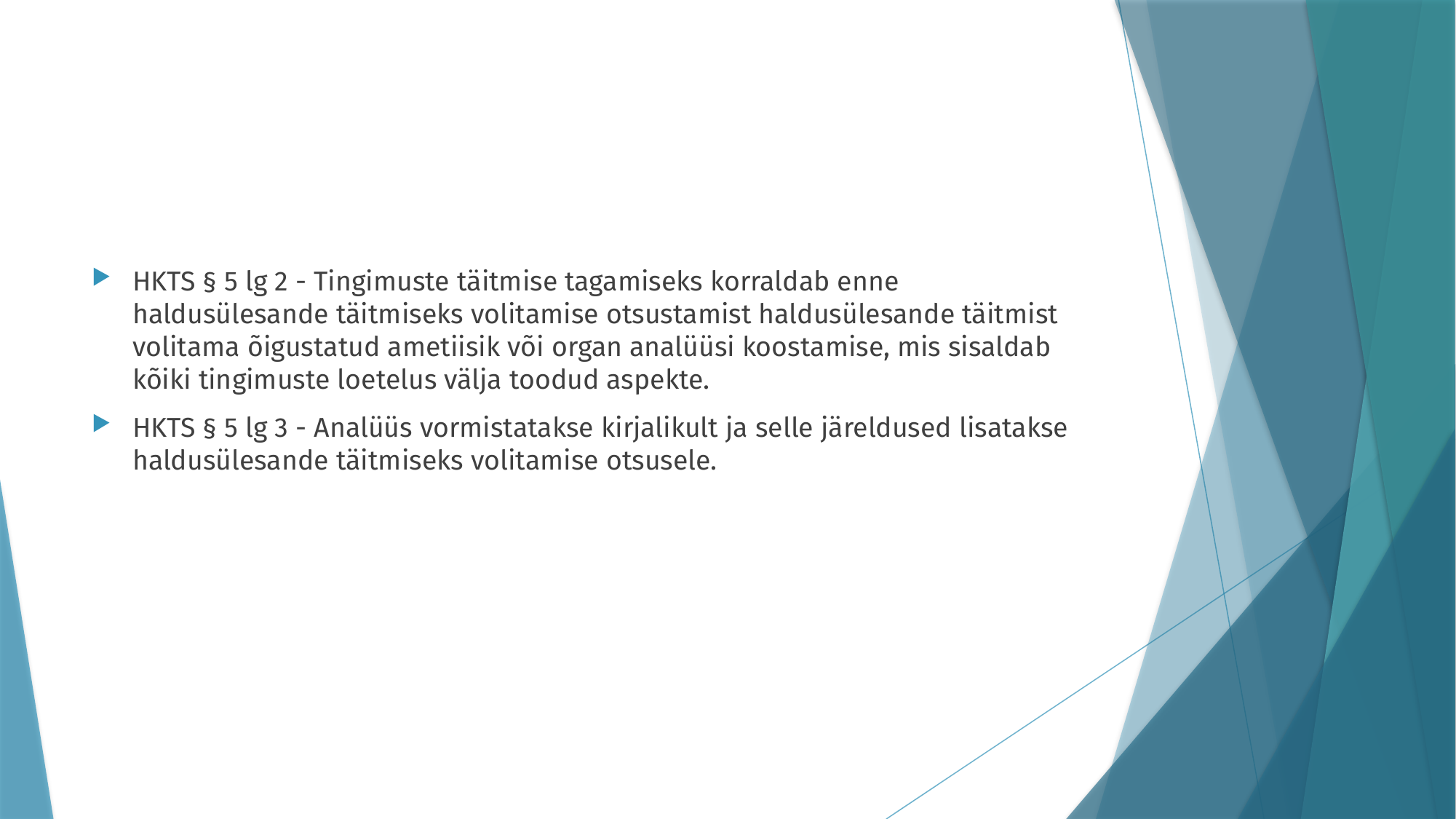

#
HKTS § 5 lg 2 - Tingimuste täitmise tagamiseks korraldab enne haldusülesande täitmiseks volitamise otsustamist haldusülesande täitmist volitama õigustatud ametiisik või organ analüüsi koostamise, mis sisaldab kõiki tingimuste loetelus välja toodud aspekte.
HKTS § 5 lg 3 - Analüüs vormistatakse kirjalikult ja selle järeldused lisatakse haldusülesande täitmiseks volitamise otsusele.